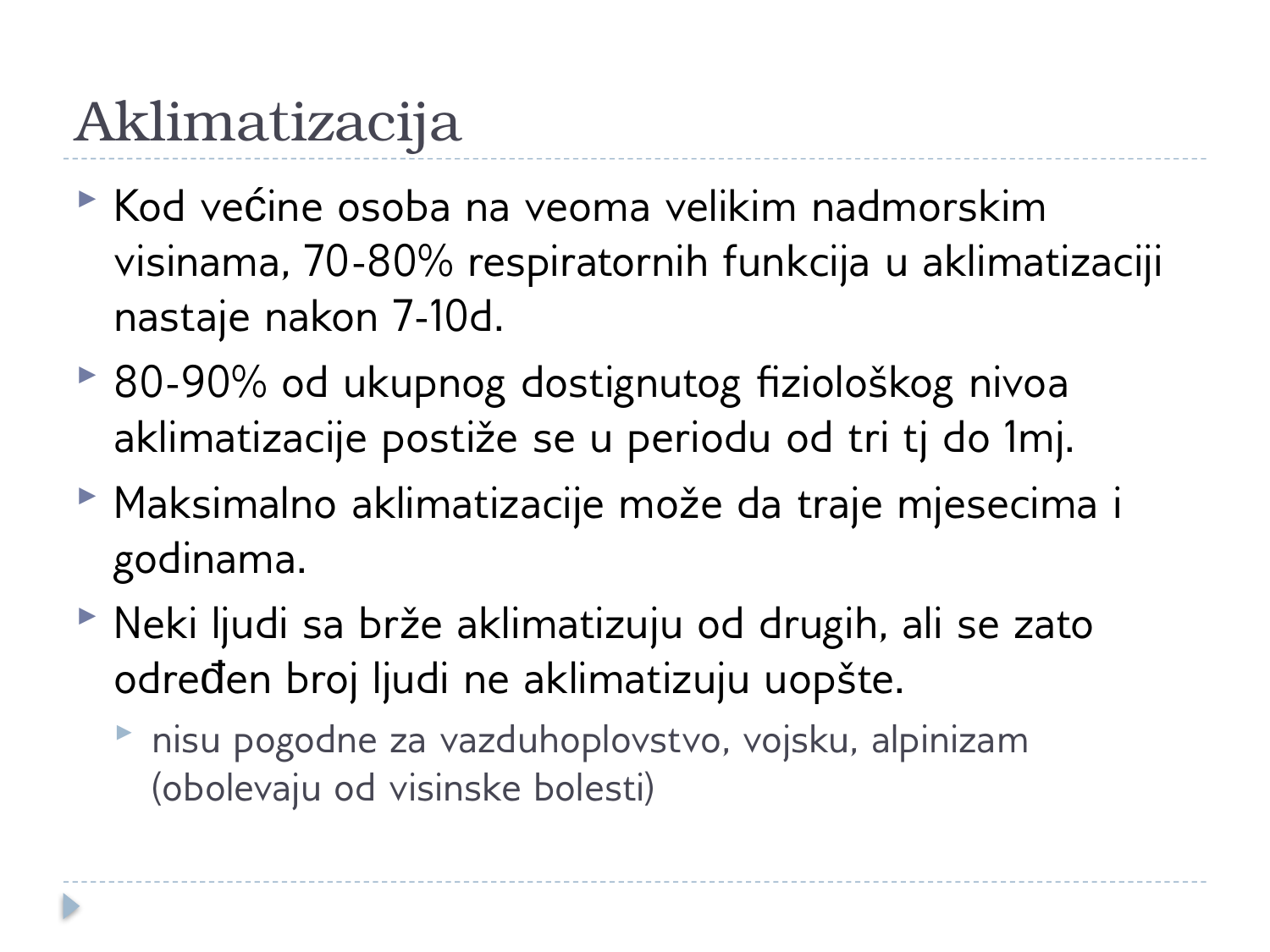

# Aklimatizacija
Kod većine osoba na veoma velikim nadmorskim visinama, 70-80% respiratornih funkcija u aklimatizaciji nastaje nakon 7-10d.
80-90% od ukupnog dostignutog fiziološkog nivoa aklimatizacije postiže se u periodu od tri tj do 1mj.
Maksimalno aklimatizacije može da traje mjesecima i godinama.
Neki ljudi sa brže aklimatizuju od drugih, ali se zato određen broj ljudi ne aklimatizuju uopšte.
nisu pogodne za vazduhoplovstvo, vojsku, alpinizam (obolevaju od visinske bolesti)